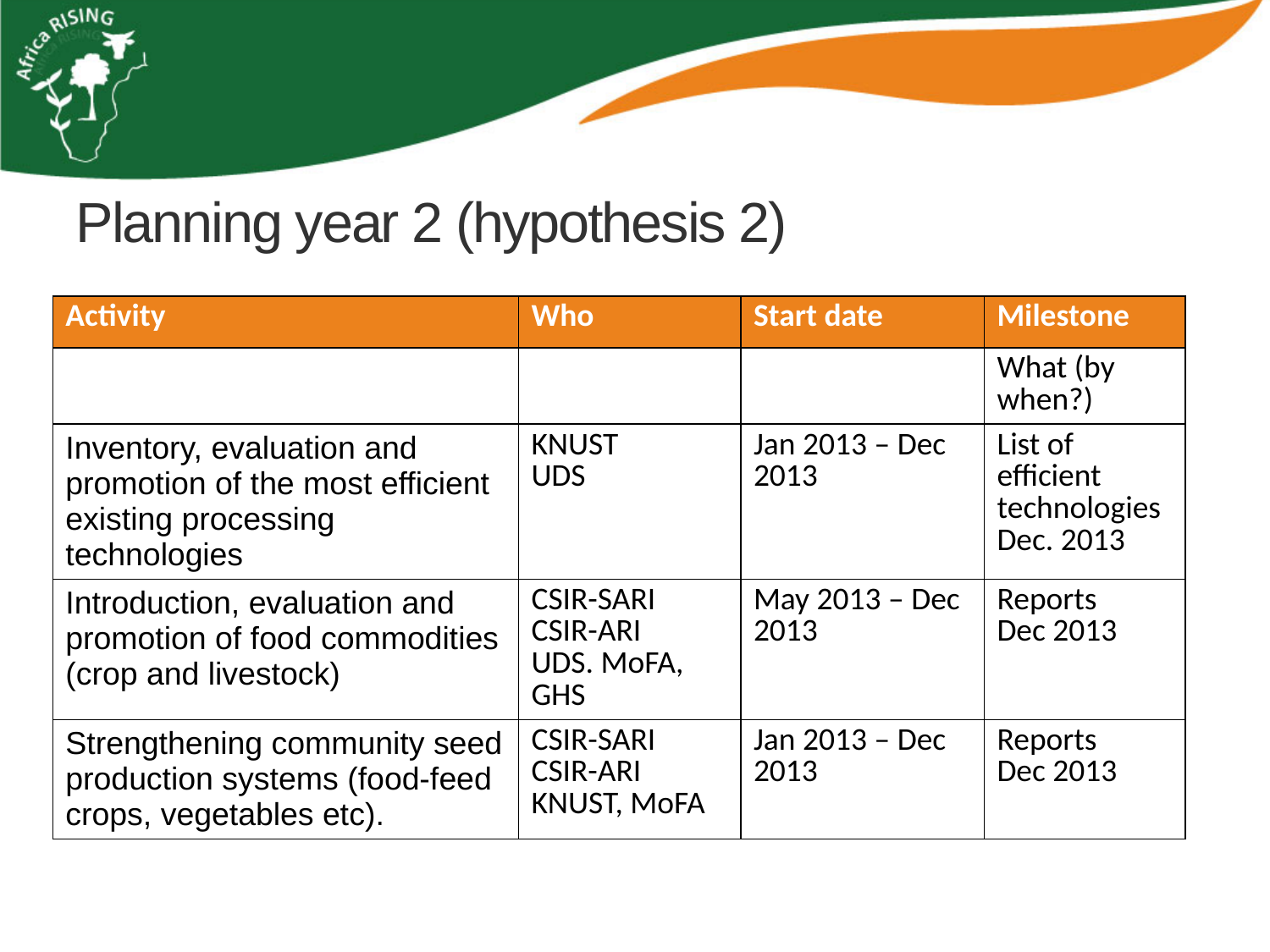

# Planning year 2 (hypothesis 2)
| Activity | Who | Start date | Milestone |
| --- | --- | --- | --- |
|  |  |  | What (by when?) |
| Inventory, evaluation and promotion of the most efficient existing processing technologies | KNUST UDS | Jan 2013 – Dec 2013 | List of efficient technologies Dec. 2013 |
| Introduction, evaluation and promotion of food commodities (crop and livestock) | CSIR-SARI CSIR-ARI UDS. MoFA, GHS | May 2013 – Dec 2013 | Reports Dec 2013 |
| Strengthening community seed production systems (food-feed crops, vegetables etc). | CSIR-SARI CSIR-ARI KNUST, MoFA | Jan 2013 – Dec 2013 | Reports Dec 2013 |